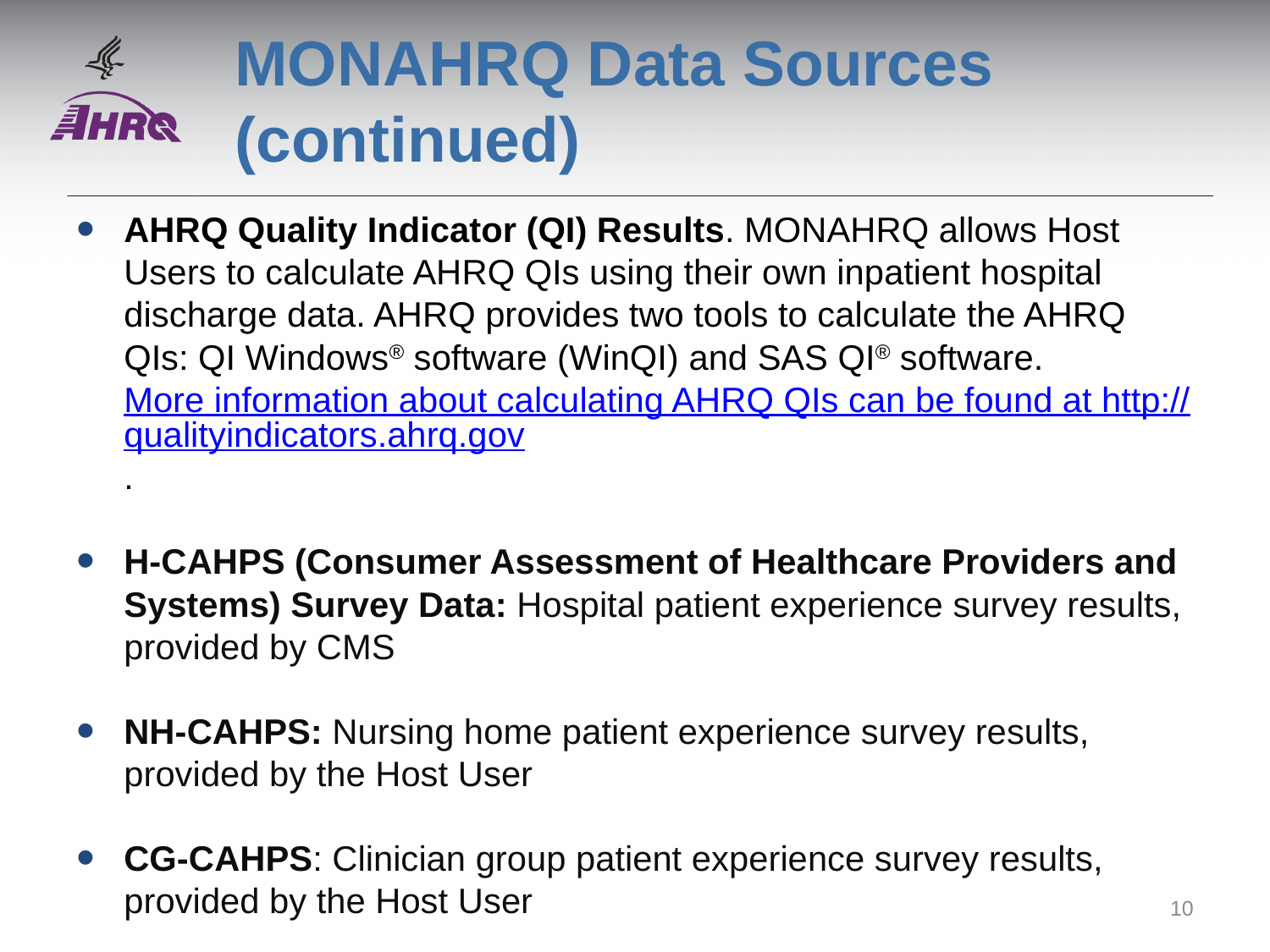

# MONAHRQ Data Sources (continued)
AHRQ Quality Indicator (QI) Results. MONAHRQ allows Host Users to calculate AHRQ QIs using their own inpatient hospital discharge data. AHRQ provides two tools to calculate the AHRQ QIs: QI Windows® software (WinQI) and SAS QI® software. More information about calculating AHRQ QIs can be found at http://qualityindicators.ahrq.gov.
H-CAHPS (Consumer Assessment of Healthcare Providers and Systems) Survey Data: Hospital patient experience survey results, provided by CMS
NH-CAHPS: Nursing home patient experience survey results, provided by the Host User
CG-CAHPS: Clinician group patient experience survey results, provided by the Host User
10